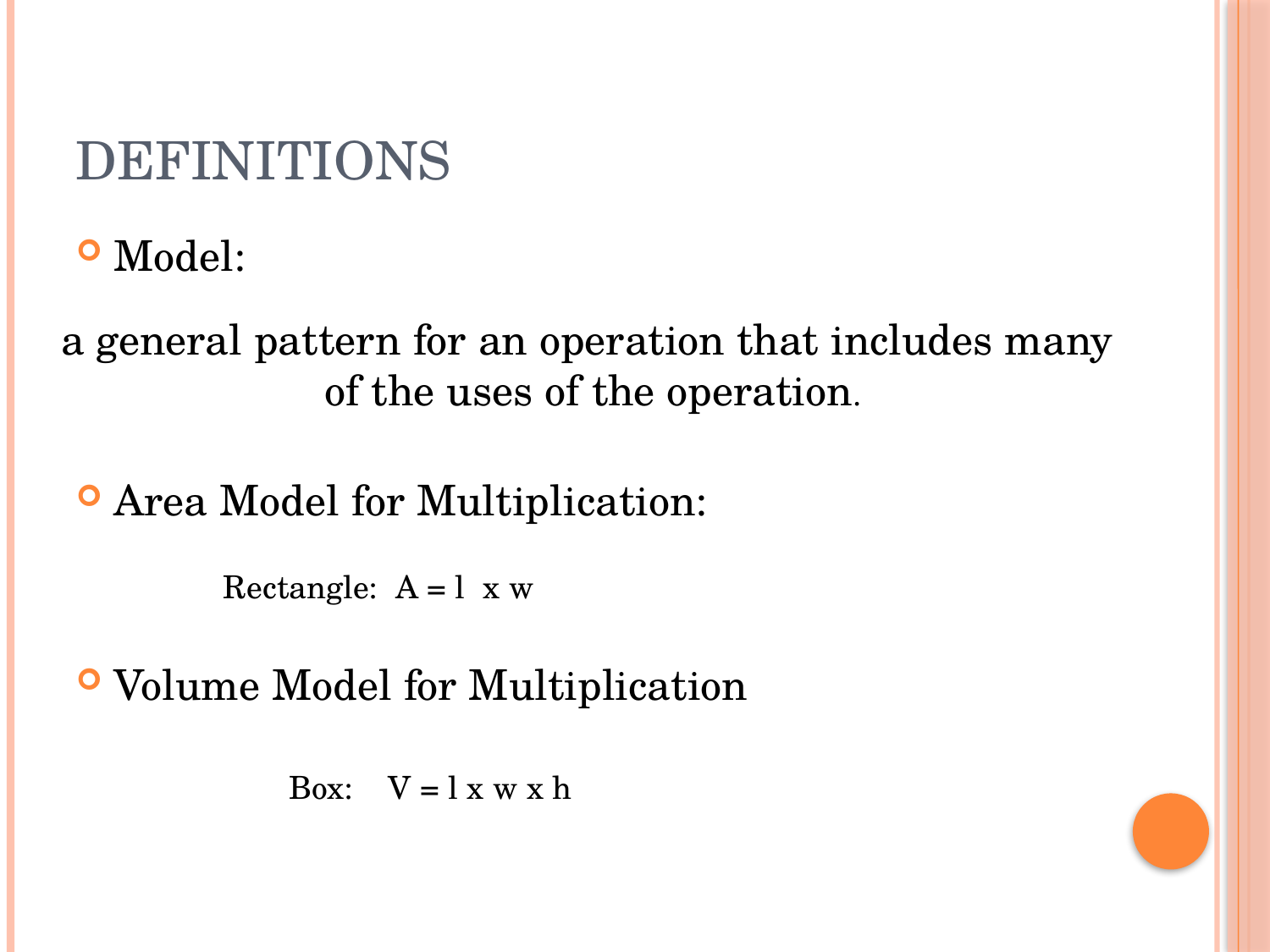

# Definitions
Model:

Area Model for Multiplication:

Volume Model for Multiplication
a general pattern for an operation that includes many
 of the uses of the operation.
Rectangle:  A = l  x w
Box:    V = l x w x h